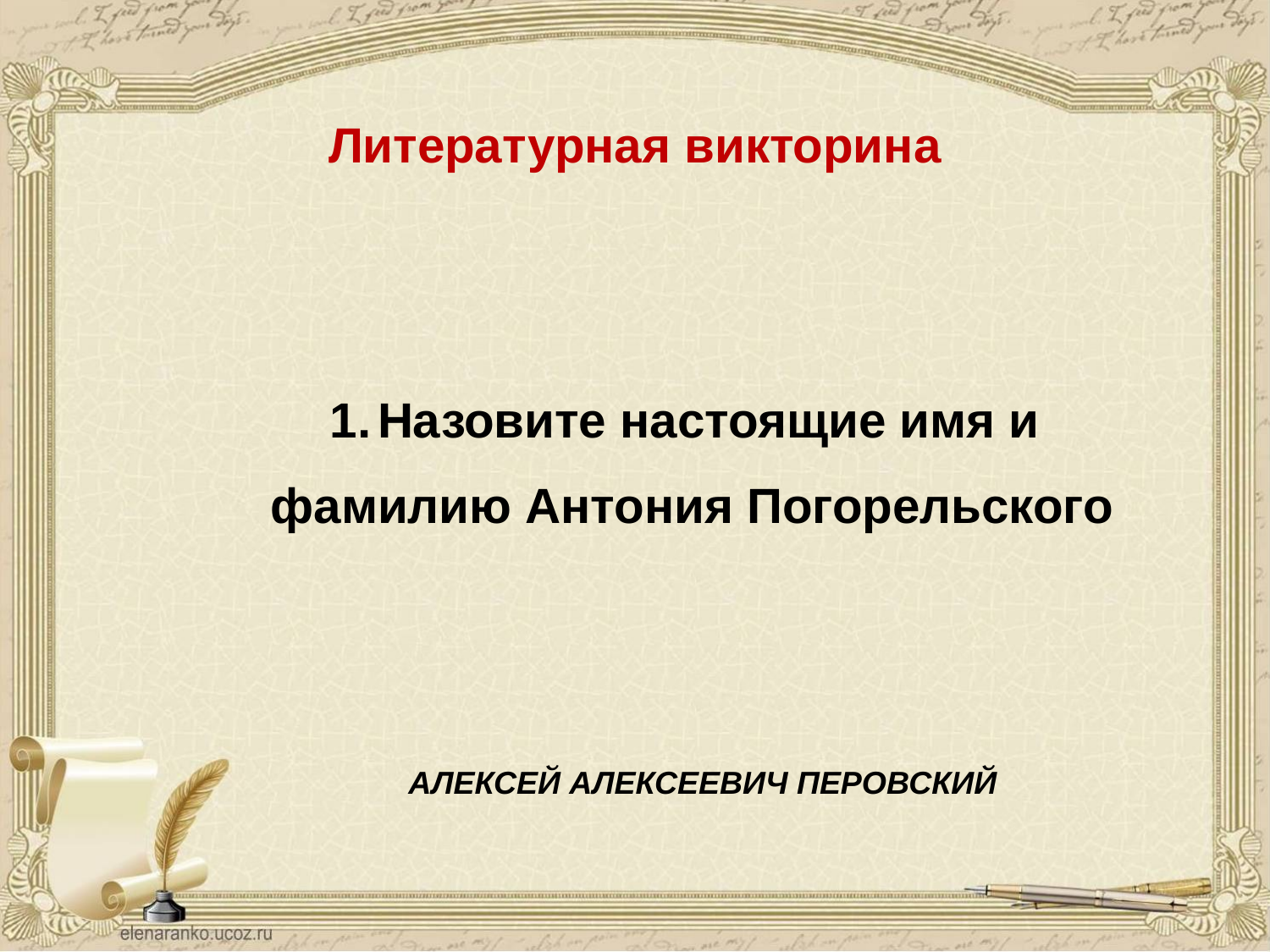

Литературная викторина

Назовите настоящие имя и
 фамилию Антония Погорельского
АЛЕКСЕЙ АЛЕКСЕЕВИЧ ПЕРОВСКИЙ